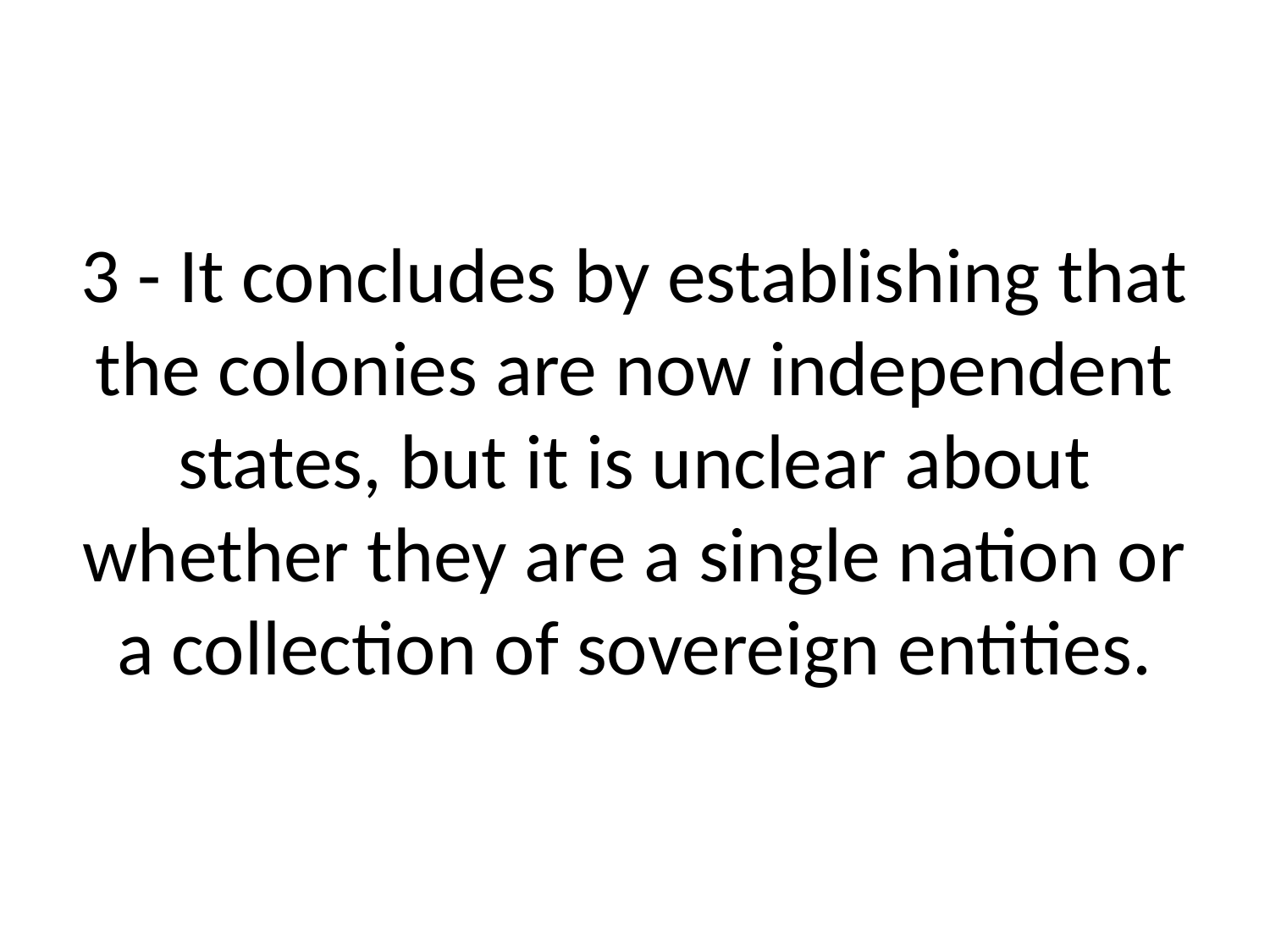

# 3 - It concludes by establishing that the colonies are now independent states, but it is unclear about whether they are a single nation or a collection of sovereign entities.